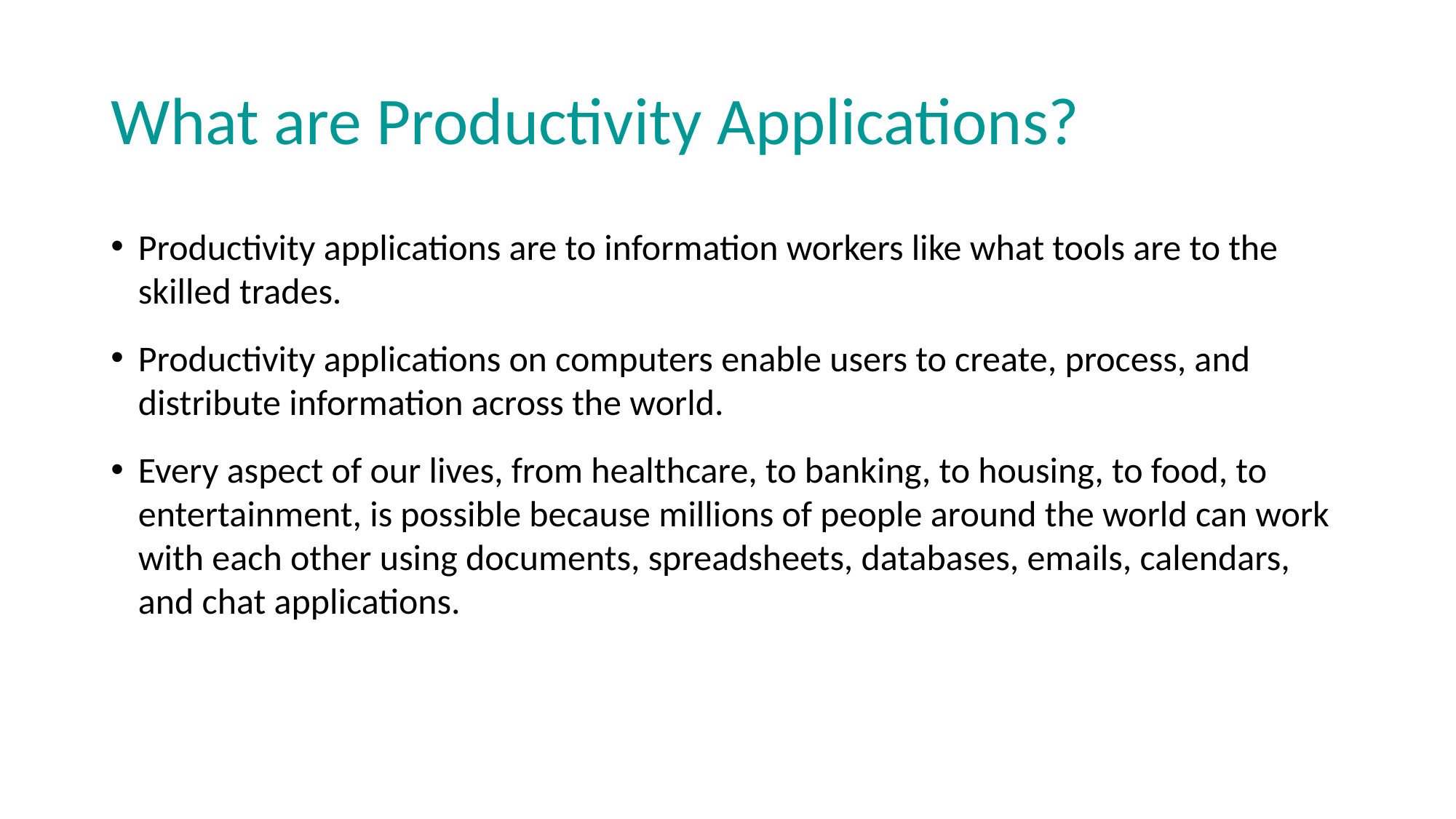

# What are Productivity Applications?
Productivity applications are to information workers like what tools are to the skilled trades.
Productivity applications on computers enable users to create, process, and distribute information across the world.
Every aspect of our lives, from healthcare, to banking, to housing, to food, to entertainment, is possible because millions of people around the world can work with each other using documents, spreadsheets, databases, emails, calendars, and chat applications.